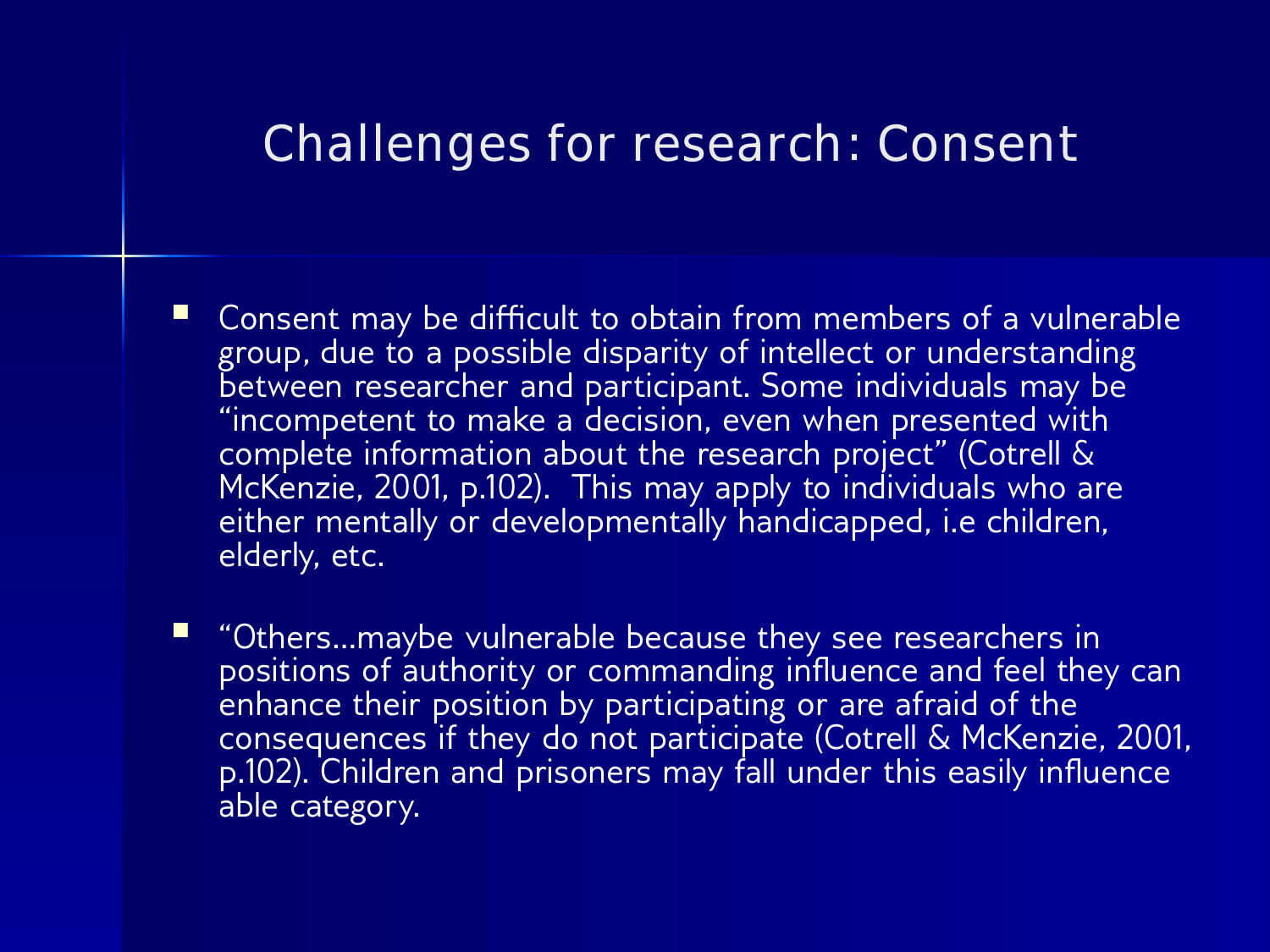

Challenges for research: Consent
Consent may be difficult to obtain from members of a vulnerable group, due to a possible disparity of intellect or understanding between researcher and participant. Some individuals may be “incompetent to make a decision, even when presented with complete information about the research project” (Cotrell & McKenzie, 2001, p.102).  This may apply to individuals who are either mentally or developmentally handicapped, i.e children, elderly, etc.

“Others…maybe vulnerable because they see researchers in positions of authority or commanding influence and feel they can enhance their position by participating or are afraid of the consequences if they do not participate (Cotrell & McKenzie, 2001, p.102). Children and prisoners may fall under this easily influence able category.